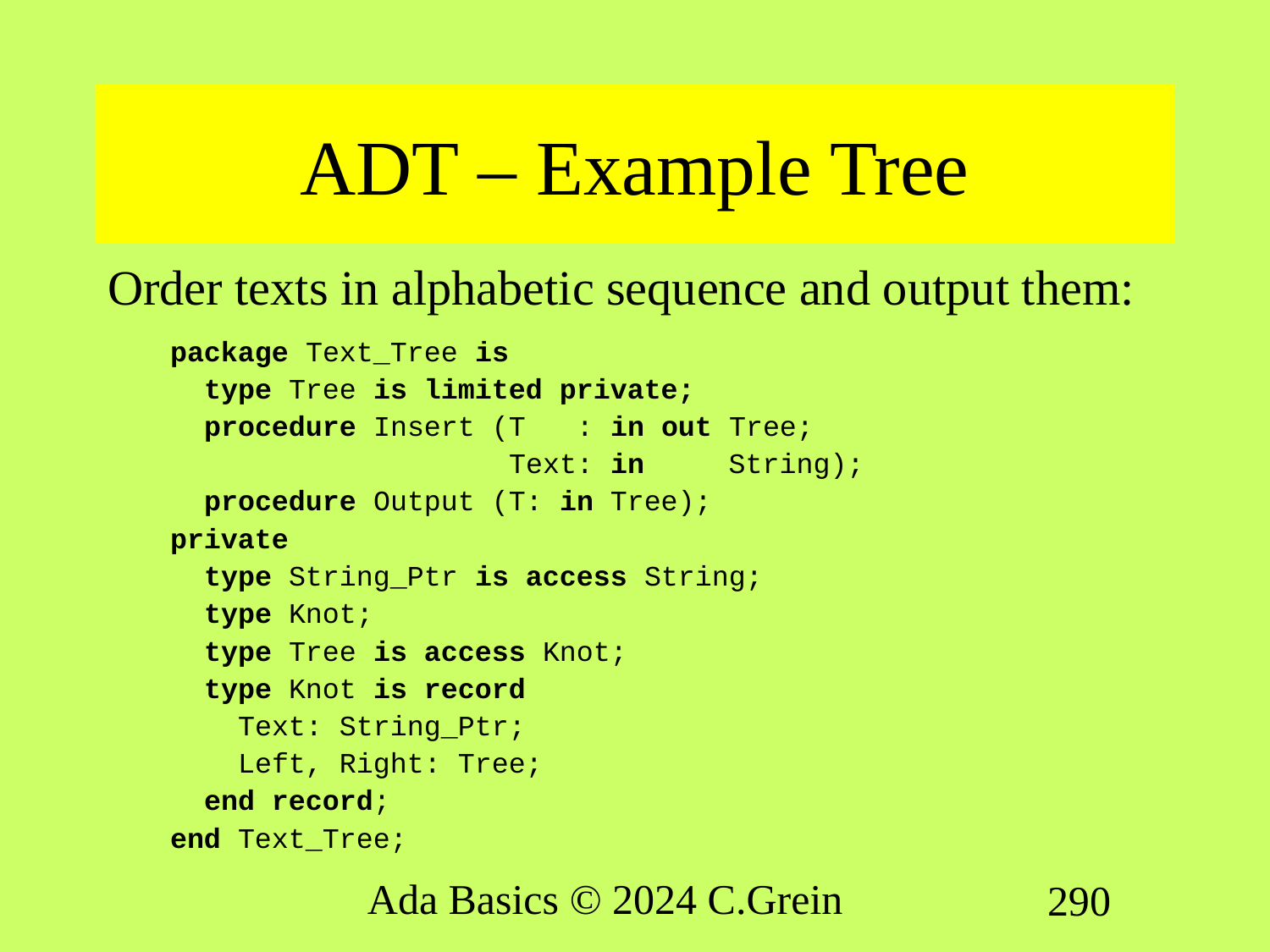

# ADT – Example Tree
Order texts in alphabetic sequence and output them:

package Text_Tree is
  type Tree is limited private;
  procedure Insert (T   : in out Tree;
                    Text: in     String);
  procedure Output (T: in Tree);
private
  type String_Ptr is access String;
  type Knot;
  type Tree is access Knot;
  type Knot is record
    Text: String_Ptr;
    Left, Right: Tree;
  end record;
end Text_Tree;
Ada Basics © 2024 C.Grein
290